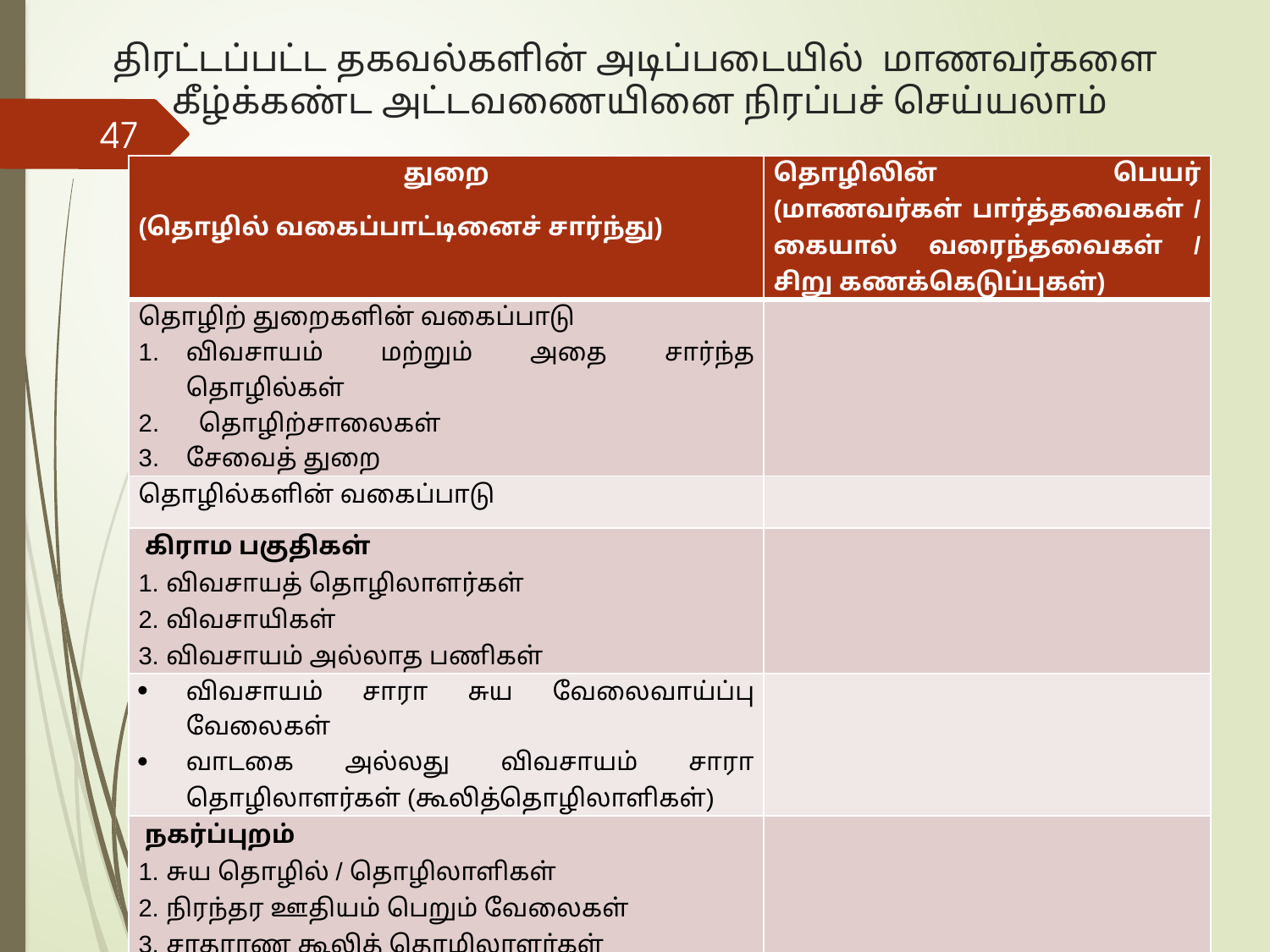

திரட்டப்பட்ட தகவல்களின் அடிப்படையில்  மாணவர்களை  கீழ்க்கண்ட அட்டவணையினை நிரப்பச் செய்யலாம்
47
| துறை (தொழில் வகைப்பாட்டினைச் சார்ந்து) | தொழிலின் பெயர் (மாணவர்கள் பார்த்தவைகள் / கையால் வரைந்தவைகள் / சிறு கணக்கெடுப்புகள்) |
| --- | --- |
| தொழிற் துறைகளின் வகைப்பாடு விவசாயம் மற்றும் அதை சார்ந்த தொழில்கள் தொழிற்சாலைகள் சேவைத் துறை |  |
| தொழில்களின் வகைப்பாடு |  |
| கிராம பகுதிகள் 1. விவசாயத் தொழிலாளர்கள் 2. விவசாயிகள் 3. விவசாயம் அல்லாத பணிகள் |  |
| விவசாயம் சாரா சுய வேலைவாய்ப்பு வேலைகள் வாடகை அல்லது விவசாயம் சாரா தொழிலாளர்கள் (கூலித்தொழிலாளிகள்) |  |
| நகர்ப்புறம் 1. சுய தொழில் / தொழிலாளிகள் 2. நிரந்தர ஊதியம் பெறும் வேலைகள் 3. சாதராண கூலித் தொழிலாளர்கள் |  |
10/4/2019